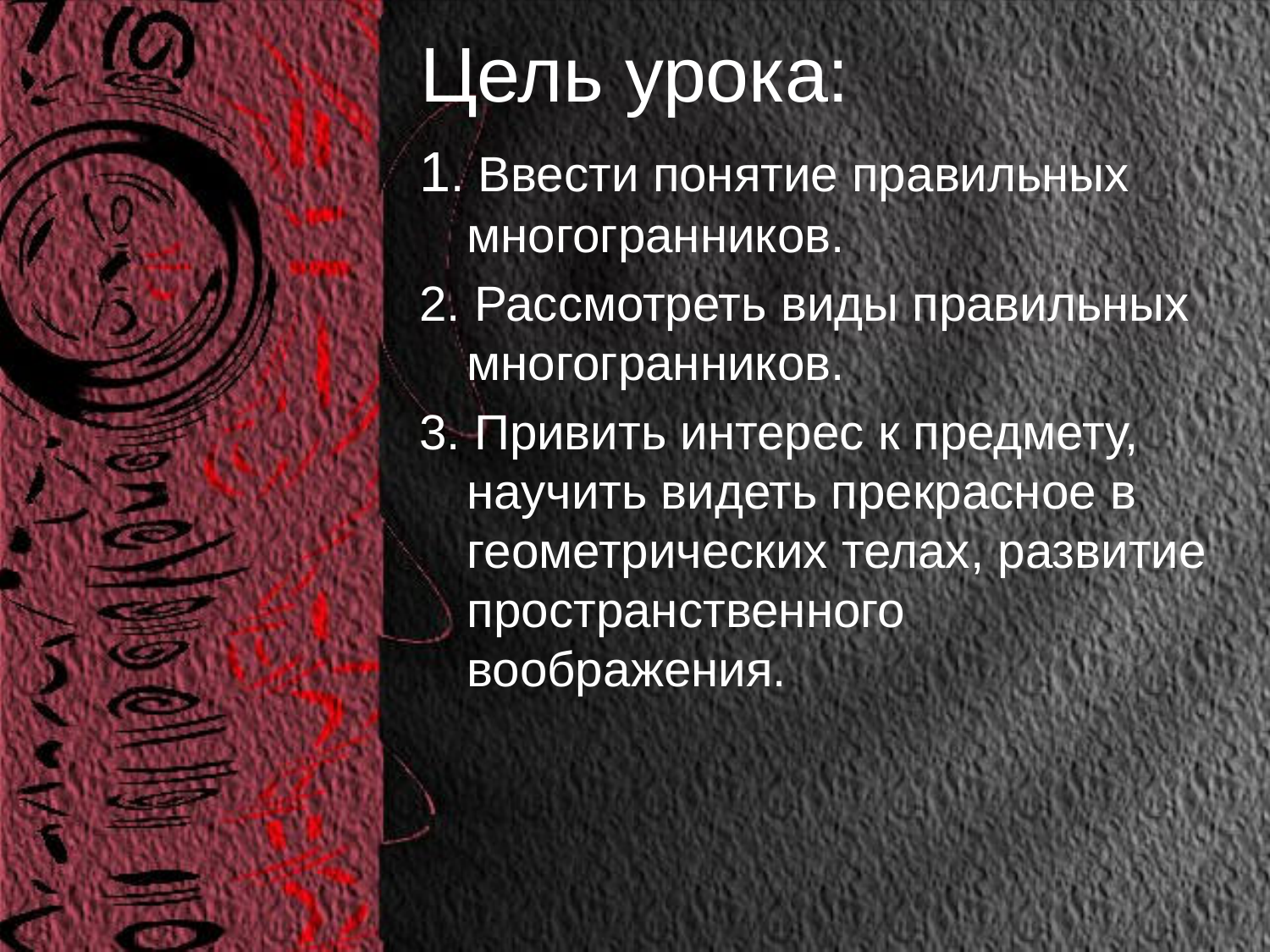

# Цель урока:
1. Ввести понятие правильных многогранников.
2. Рассмотреть виды правильных многогранников.
3. Привить интерес к предмету, научить видеть прекрасное в геометрических телах, развитие пространственного воображения.